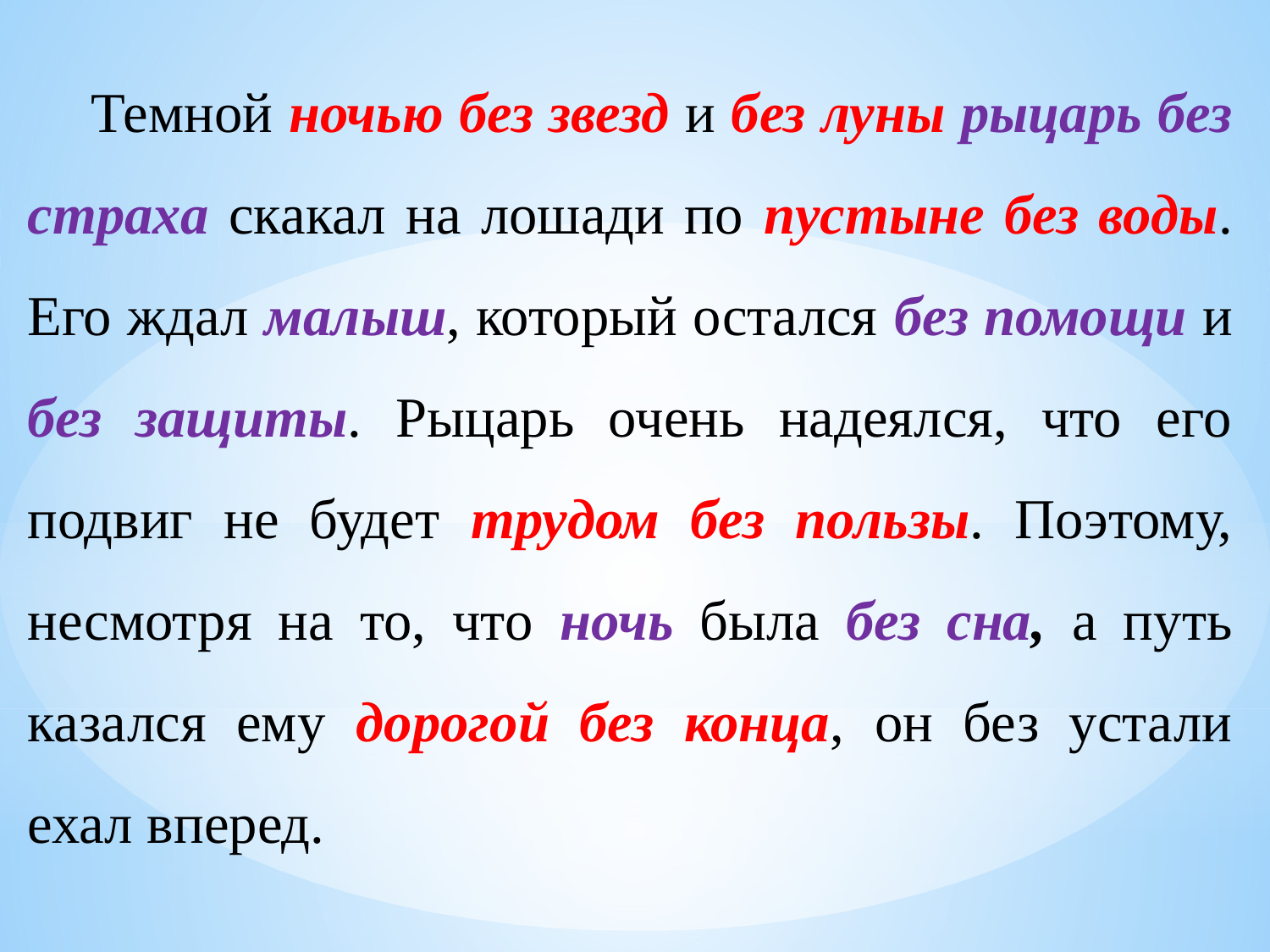

Темной ночью без звезд и без луны рыцарь без страха скакал на лошади по пустыне без воды. Его ждал малыш, который остался без помощи и без защиты. Рыцарь очень надеялся, что его подвиг не будет трудом без пользы. Поэтому, несмотря на то, что ночь была без сна, а путь казался ему дорогой без конца, он без устали ехал вперед.